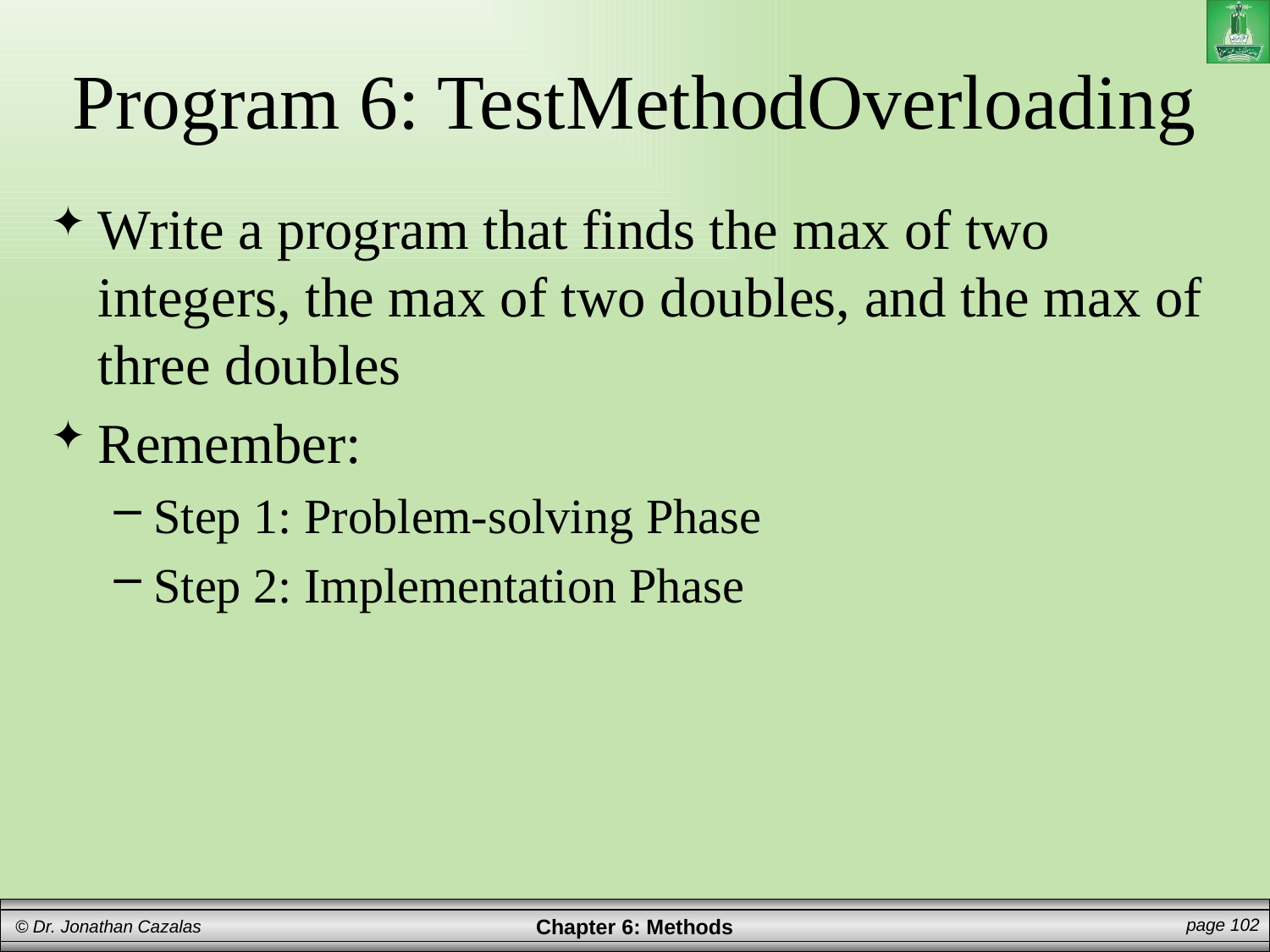

# Program 6: TestMethodOverloading
Write a program that finds the max of two integers, the max of two doubles, and the max of three doubles
Remember:
Step 1: Problem-solving Phase
Step 2: Implementation Phase